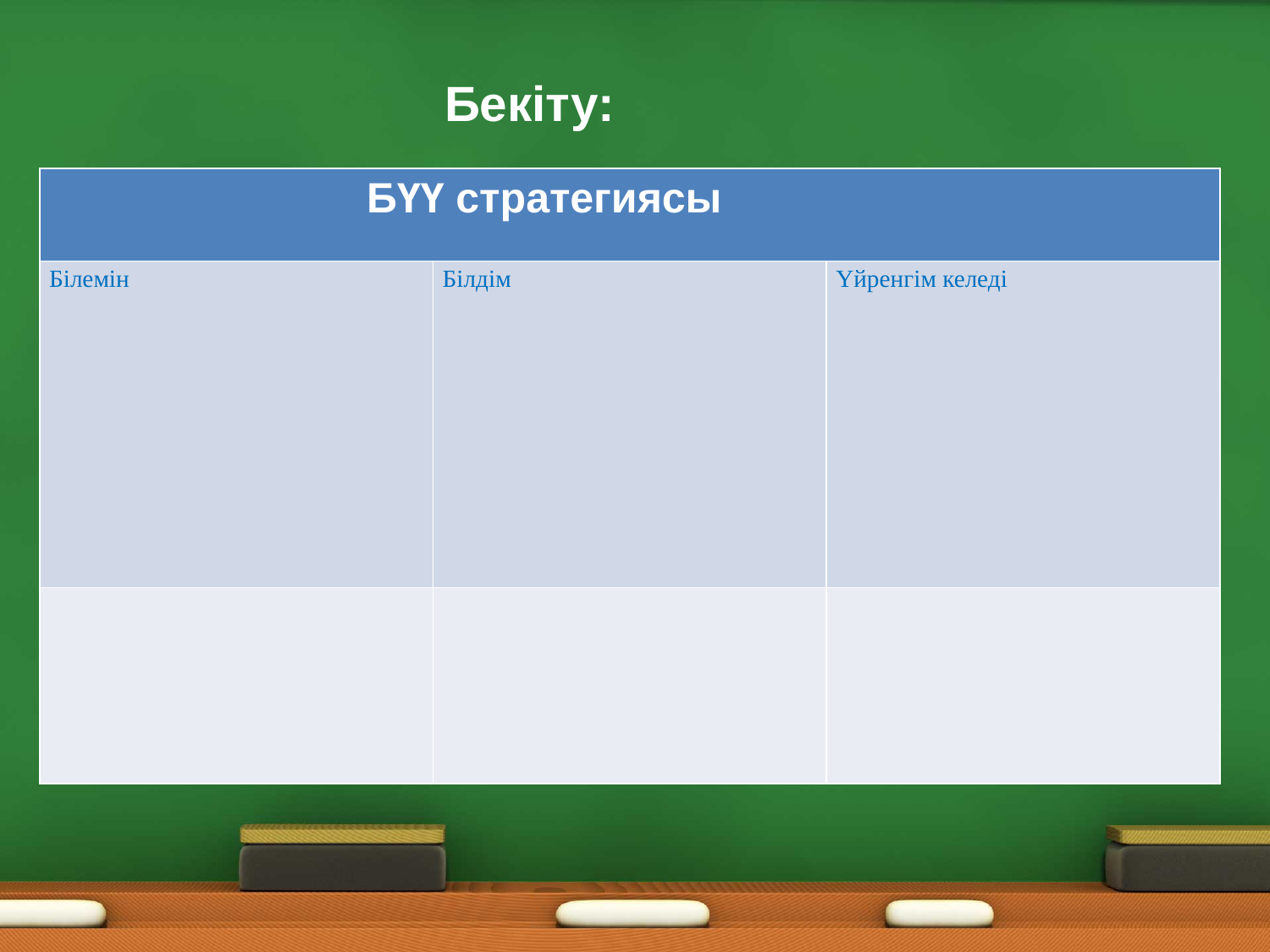

Бекіту:
| БҮҮ стратегиясы |  |  |
| --- | --- | --- |
| Білемін | Білдім | Үйренгім келеді |
|  |  |  |